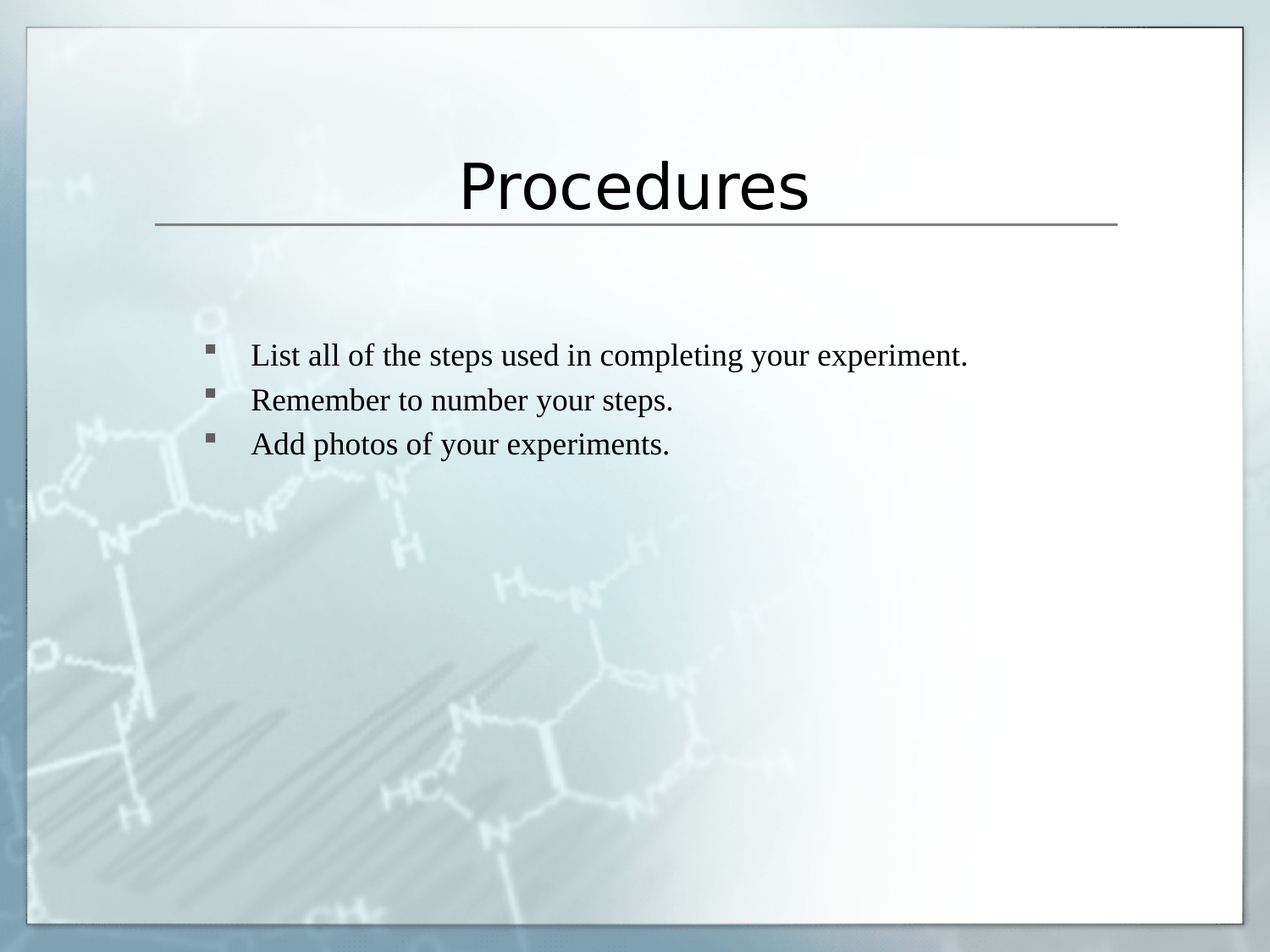

# Procedures
List all of the steps used in completing your experiment.
Remember to number your steps.
Add photos of your experiments.